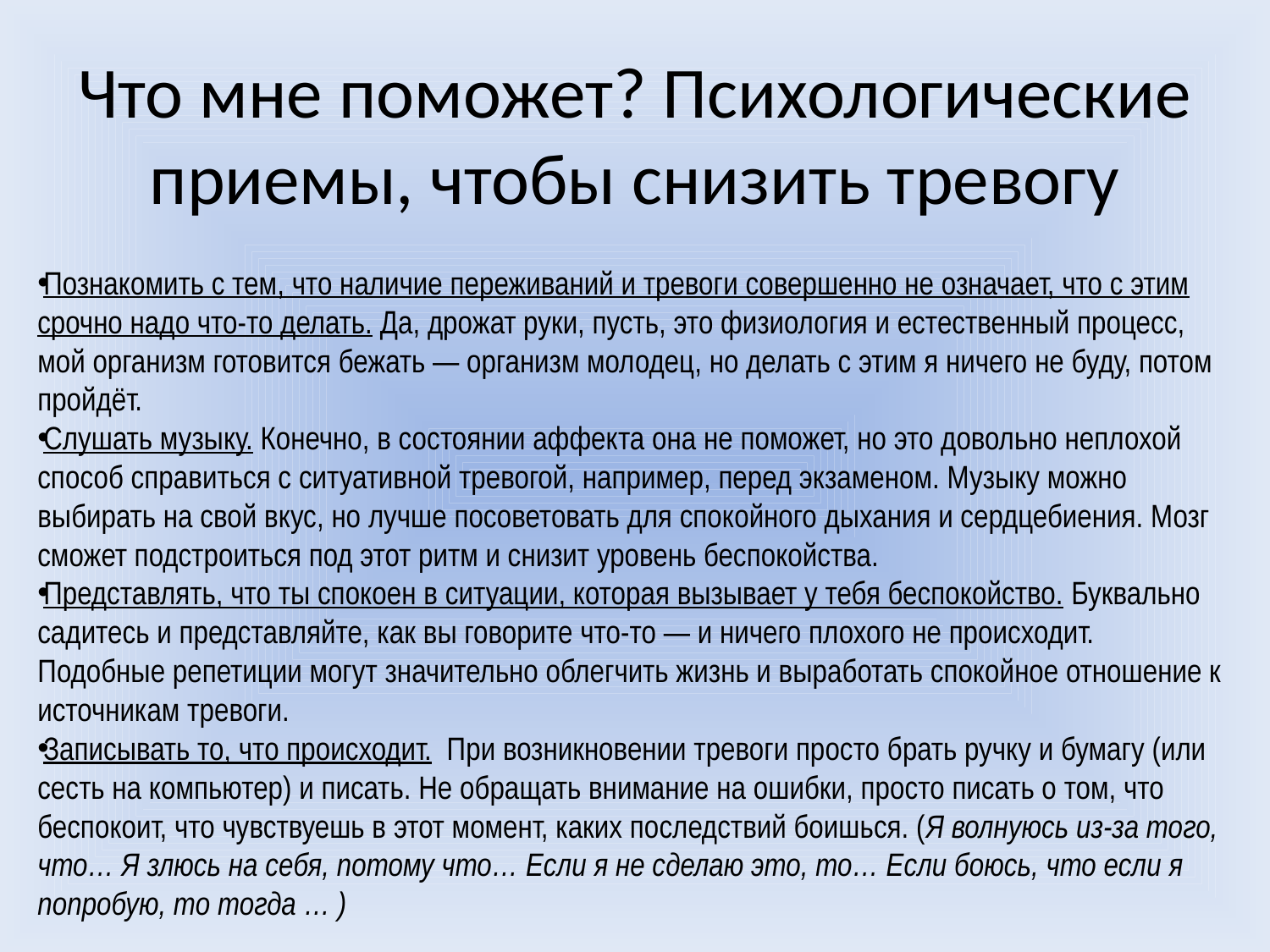

# Что мне поможет? Психологические приемы, чтобы снизить тревогу
Познакомить с тем, что наличие переживаний и тревоги совершенно не означает, что с этим срочно надо что-то делать. Да, дрожат руки, пусть, это физиология и естественный процесс, мой организм готовится бежать — организм молодец, но делать с этим я ничего не буду, потом пройдёт.
Слушать музыку. Конечно, в состоянии аффекта она не поможет, но это довольно неплохой способ справиться с ситуативной тревогой, например, перед экзаменом. Музыку можно выбирать на свой вкус, но лучше посоветовать для спокойного дыхания и сердцебиения. Мозг сможет подстроиться под этот ритм и снизит уровень беспокойства.
Представлять, что ты спокоен в ситуации, которая вызывает у тебя беспокойство. Буквально садитесь и представляйте, как вы говорите что-то — и ничего плохого не происходит. Подобные репетиции могут значительно облегчить жизнь и выработать спокойное отношение к источникам тревоги.
Записывать то, что происходит.  При возникновении тревоги просто брать ручку и бумагу (или сесть на компьютер) и писать. Не обращать внимание на ошибки, просто писать о том, что беспокоит, что чувствуешь в этот момент, каких последствий боишься. (Я волнуюсь из-за того, что… Я злюсь на себя, потому что… Если я не сделаю это, то… Если боюсь, что если я попробую, то тогда … )